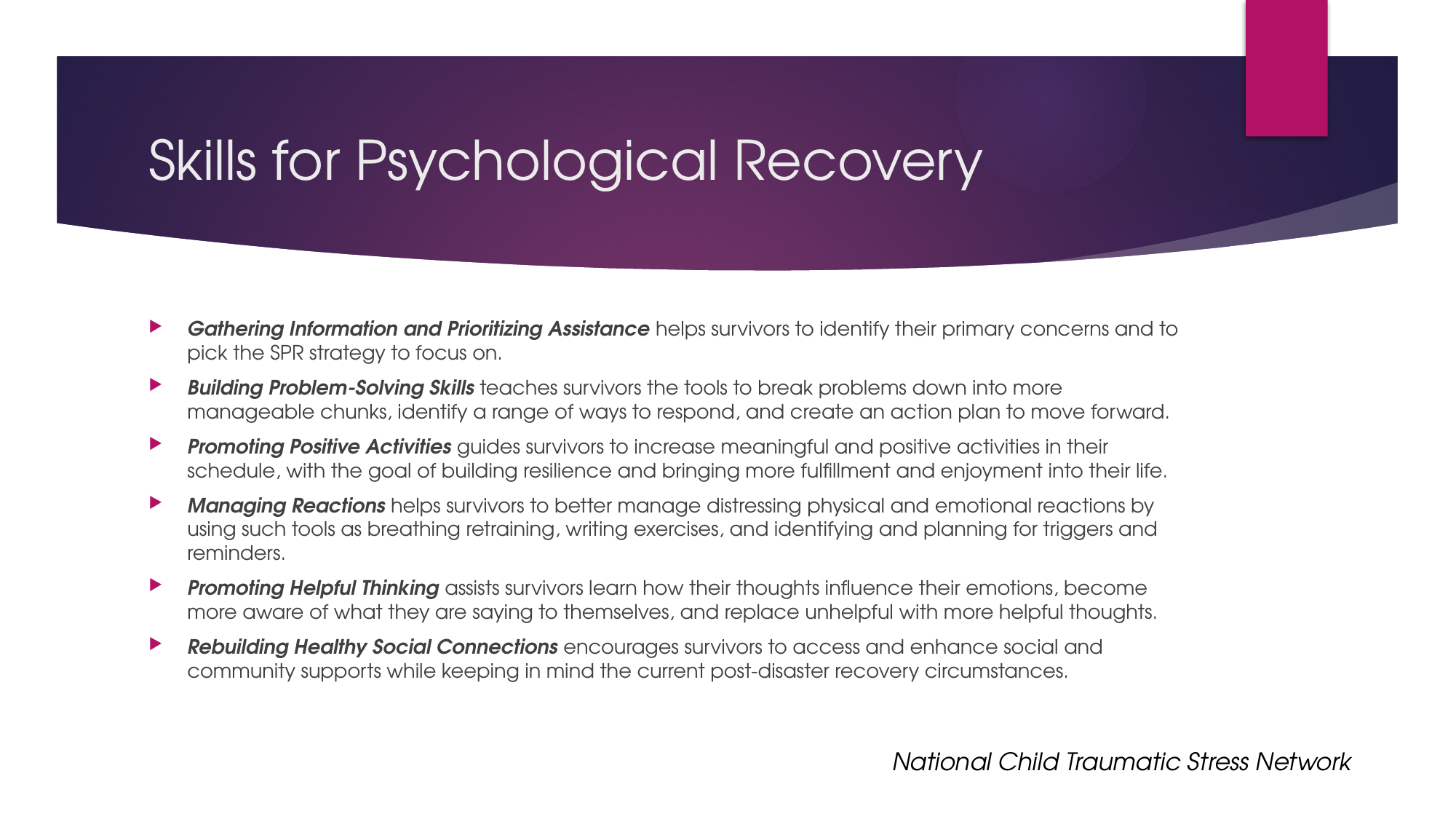

# Skills for Psychological Recovery
Gathering Information and Prioritizing Assistance helps survivors to identify their primary concerns and to pick the SPR strategy to focus on.
Building Problem-Solving Skills teaches survivors the tools to break problems down into more manageable chunks, identify a range of ways to respond, and create an action plan to move forward.
Promoting Positive Activities guides survivors to increase meaningful and positive activities in their schedule, with the goal of building resilience and bringing more fulfillment and enjoyment into their life.
Managing Reactions helps survivors to better manage distressing physical and emotional reactions by using such tools as breathing retraining, writing exercises, and identifying and planning for triggers and reminders.
Promoting Helpful Thinking assists survivors learn how their thoughts influence their emotions, become more aware of what they are saying to themselves, and replace unhelpful with more helpful thoughts.
Rebuilding Healthy Social Connections encourages survivors to access and enhance social and community supports while keeping in mind the current post-disaster recovery circumstances.

National Child Traumatic Stress Network